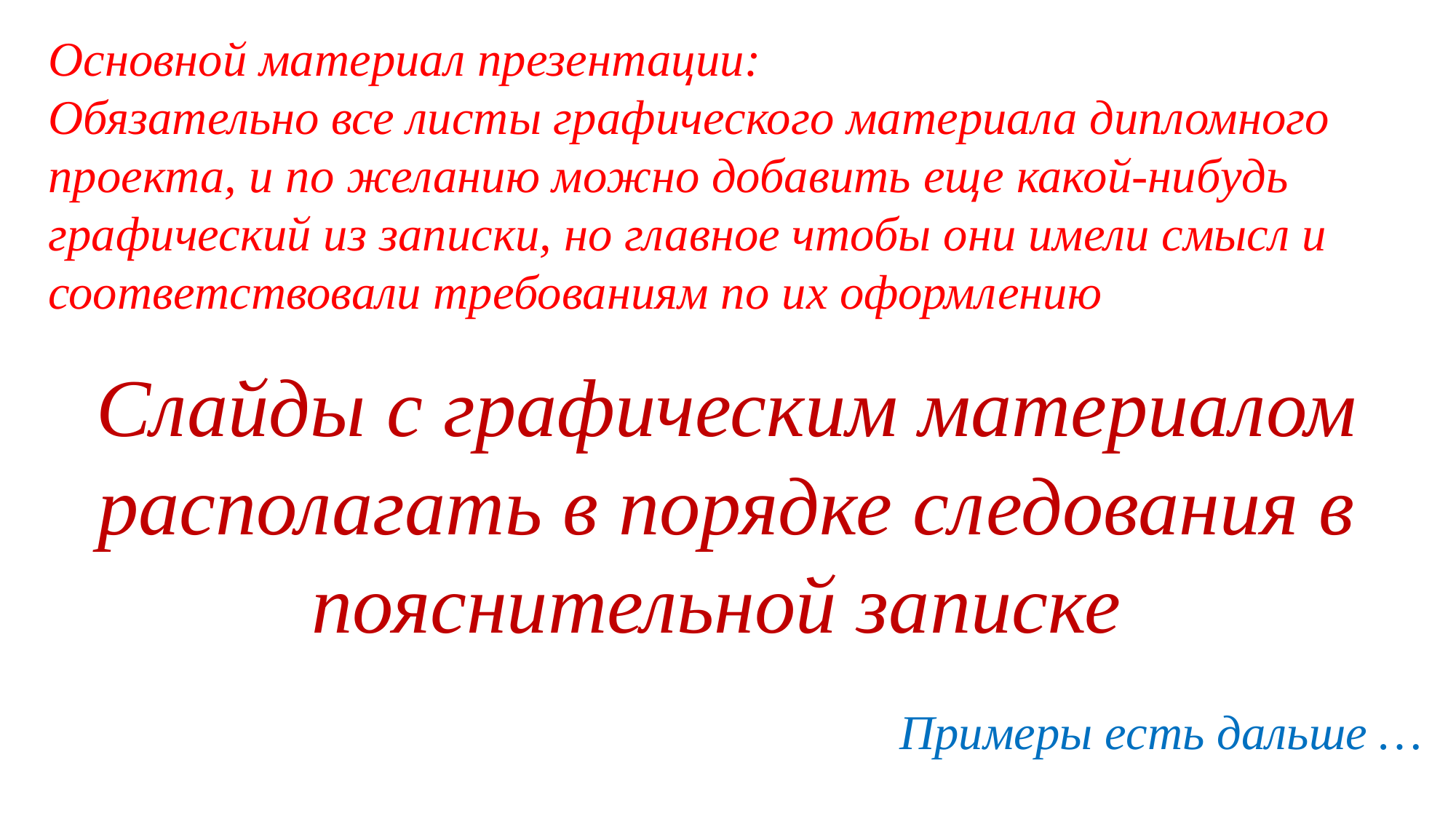

Основной материал презентации:
Обязательно все листы графического материала дипломного проекта, и по желанию можно добавить еще какой-нибудь графический из записки, но главное чтобы они имели смысл и соответствовали требованиям по их оформлению
Слайды с графическим материалом располагать в порядке следования в пояснительной записке
Примеры есть дальше …